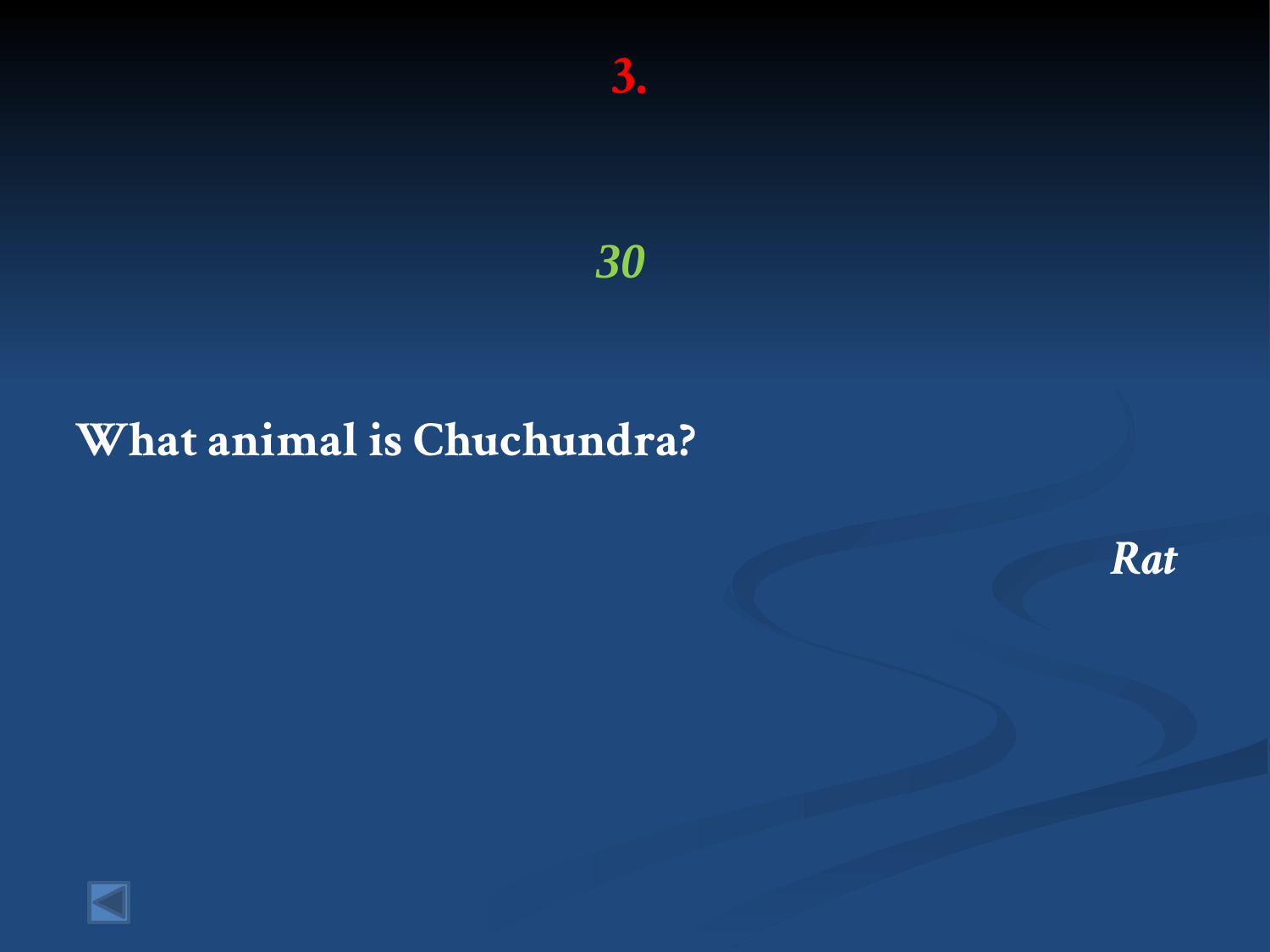

# 3.

30

What animal is Chuchundra?

Rat